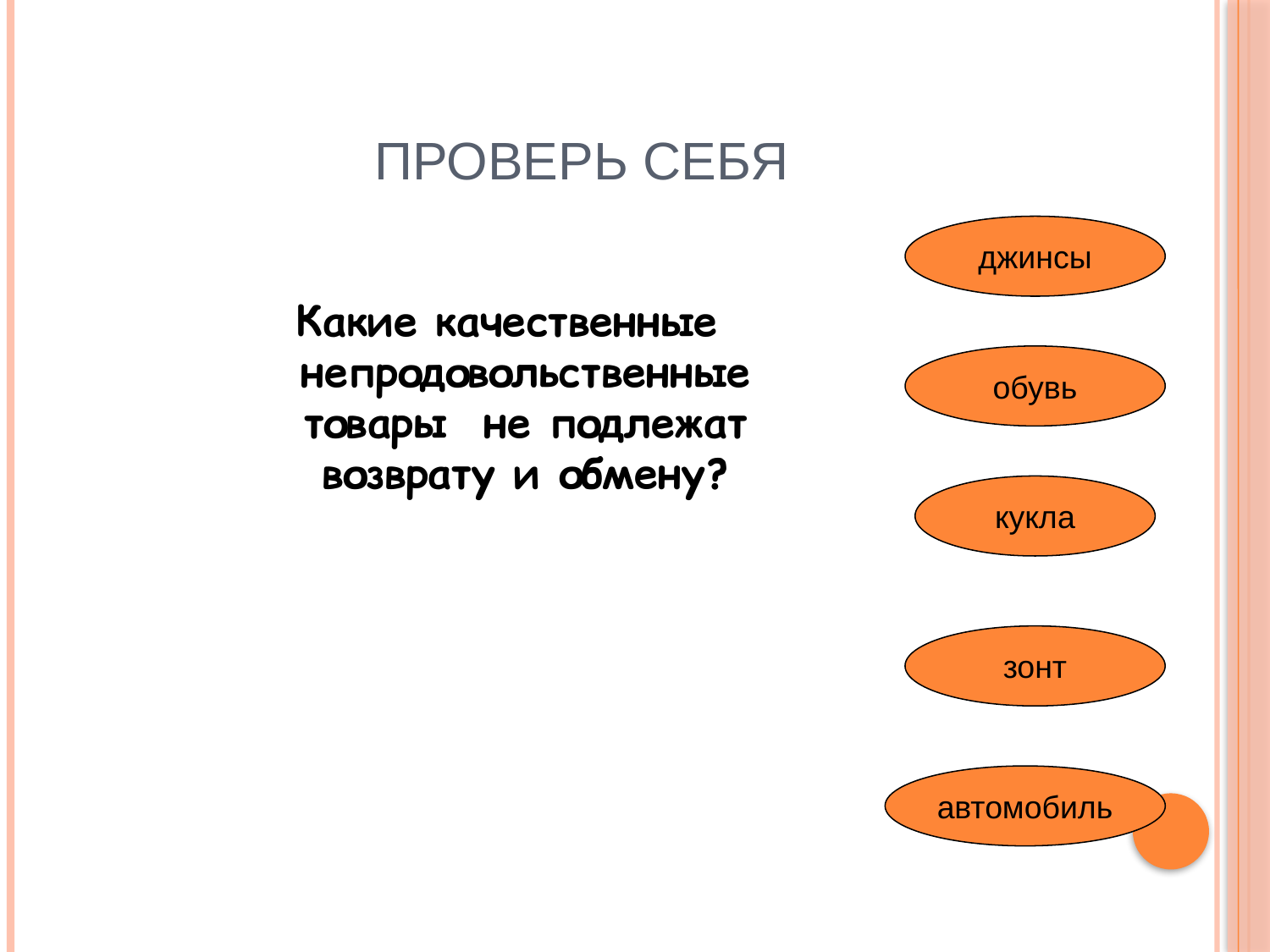

# ПРОВЕРЬ СЕБЯ
джинсы

Какие качественные непродовольственные товары  не подлежат возврату и обмену?
обувь
кукла
зонт
автомобиль